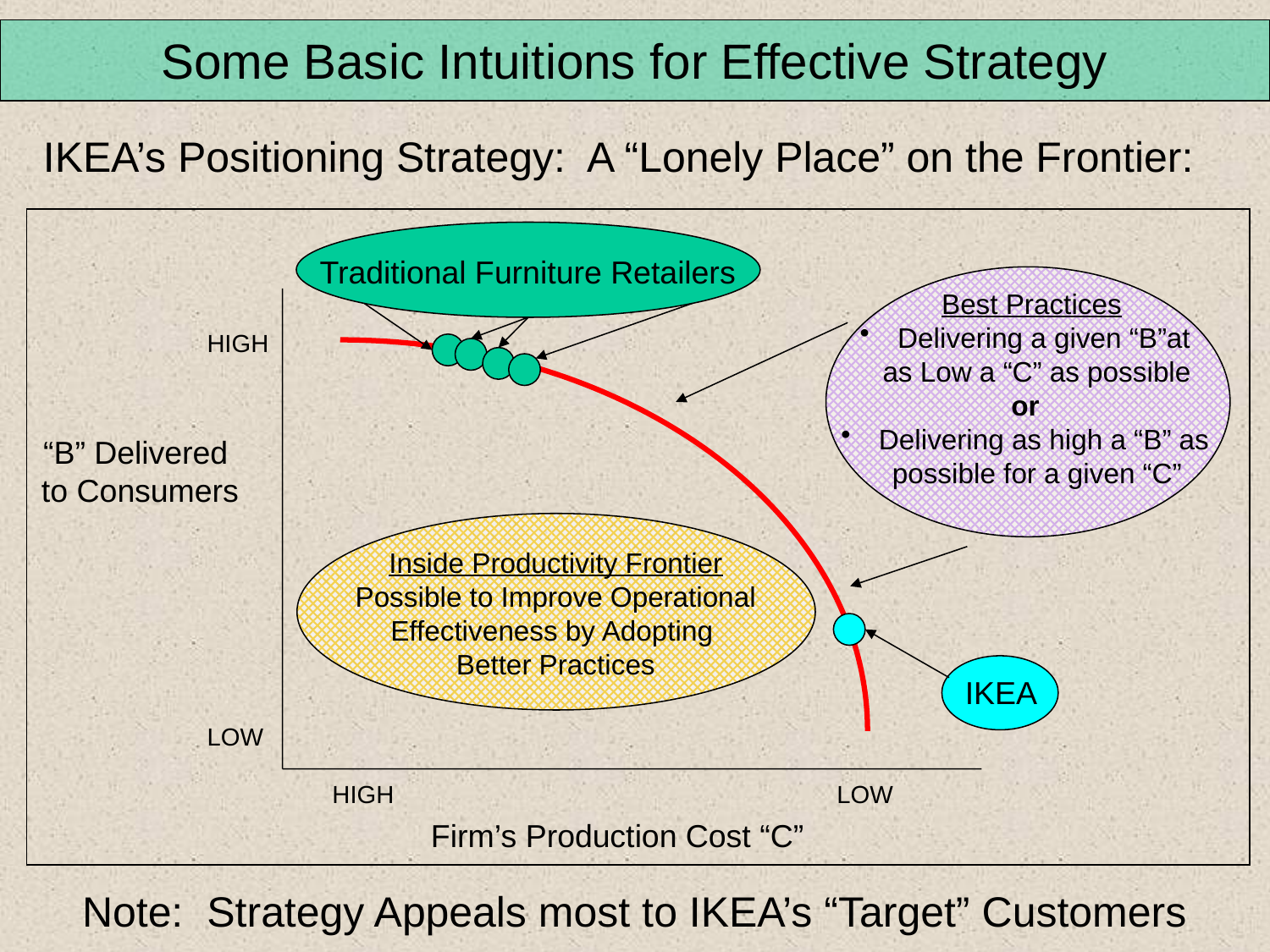

Some Basic Intuitions for Effective Strategy
IKEA’s Positioning Strategy:  A “Lonely Place” on the Frontier:

Traditional Furniture Retailers

   Best Practices
 Delivering a given “B”at
   as Low a “C” as possible
or
 Delivering as high a “B” as
   possible for a given “C”

HIGH

“B” Delivered
to Consumers

Inside Productivity Frontier
Possible to Improve Operational
Effectiveness by Adopting
Better Practices

IKEA
LOW

HIGH
LOW
Firm’s Production Cost “C”
Note:  Strategy Appeals most to IKEA’s “Target” Customers